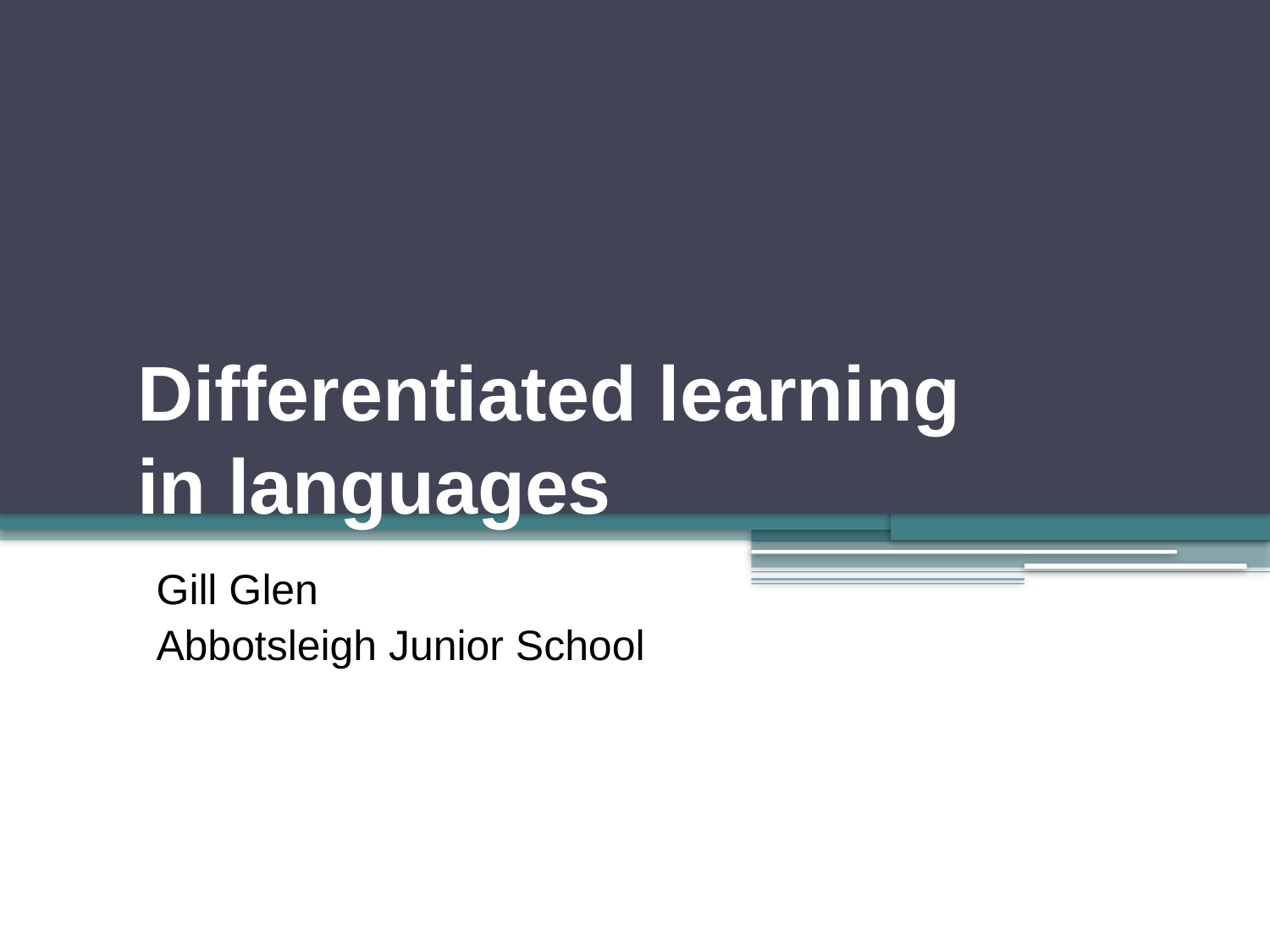

# Differentiated learning in languages
Gill Glen
Abbotsleigh Junior School